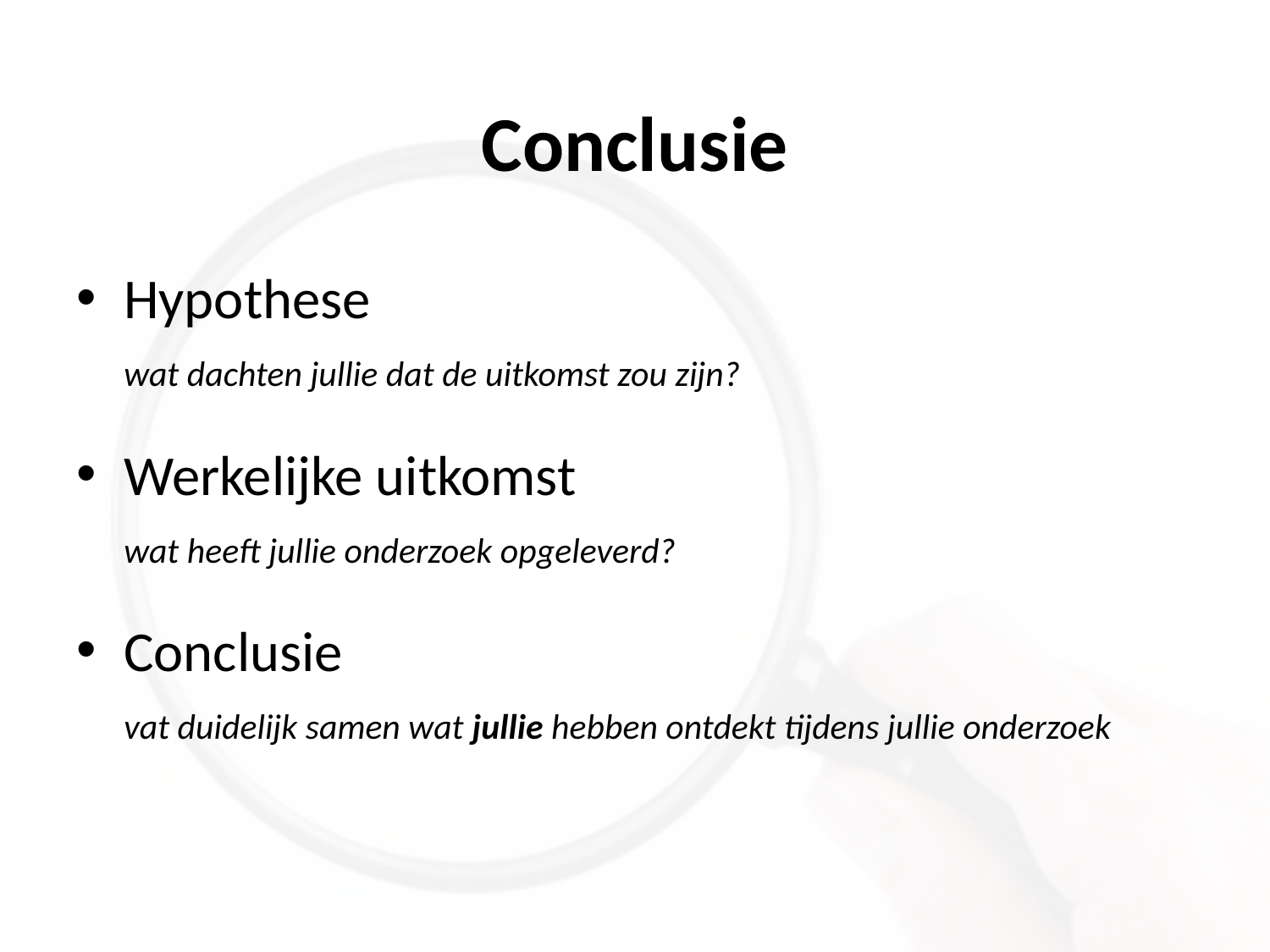

# Conclusie
Hypothese
wat dachten jullie dat de uitkomst zou zijn?
Werkelijke uitkomst
wat heeft jullie onderzoek opgeleverd?
Conclusie
vat duidelijk samen wat jullie hebben ontdekt tijdens jullie onderzoek